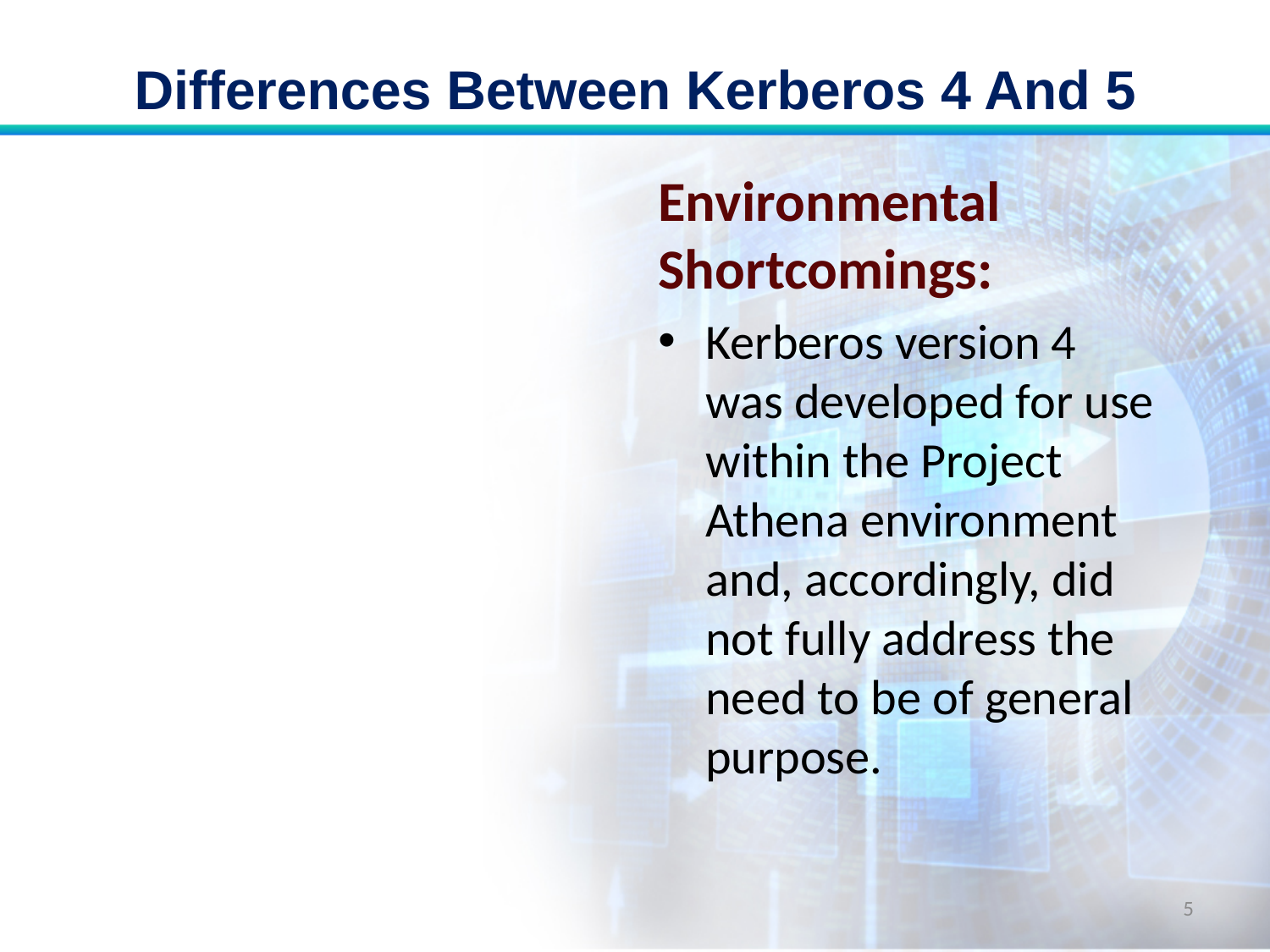

# Differences Between Kerberos 4 And 5
Environmental Shortcomings:
Kerberos version 4 was developed for use within the Project Athena environment and, accordingly, did not fully address the need to be of general purpose.
5